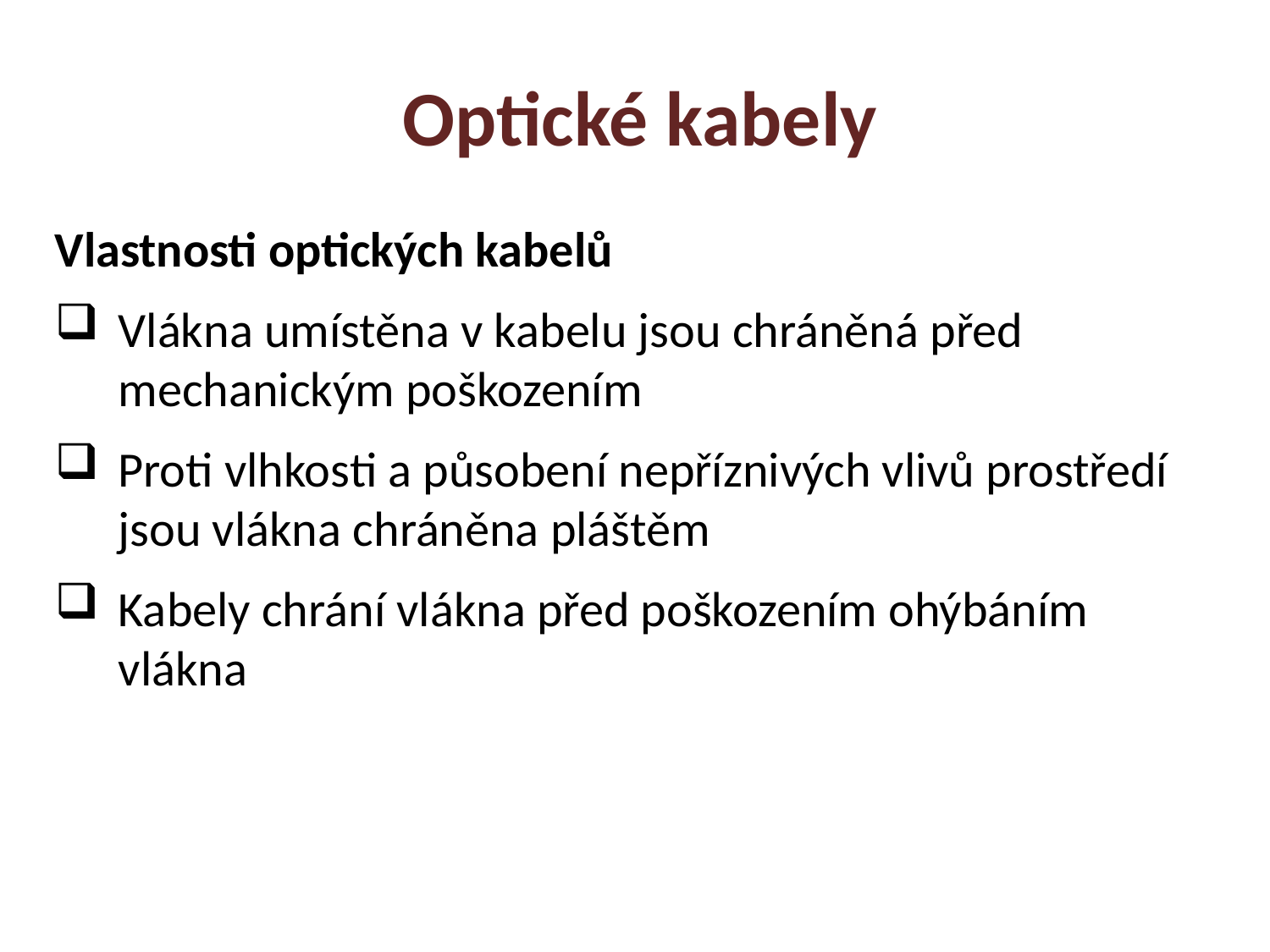

Optické kabely
Vlastnosti optických kabelů
Vlákna umístěna v kabelu jsou chráněná před mechanickým poškozením
Proti vlhkosti a působení nepříznivých vlivů prostředí jsou vlákna chráněna pláštěm
Kabely chrání vlákna před poškozením ohýbáním vlákna